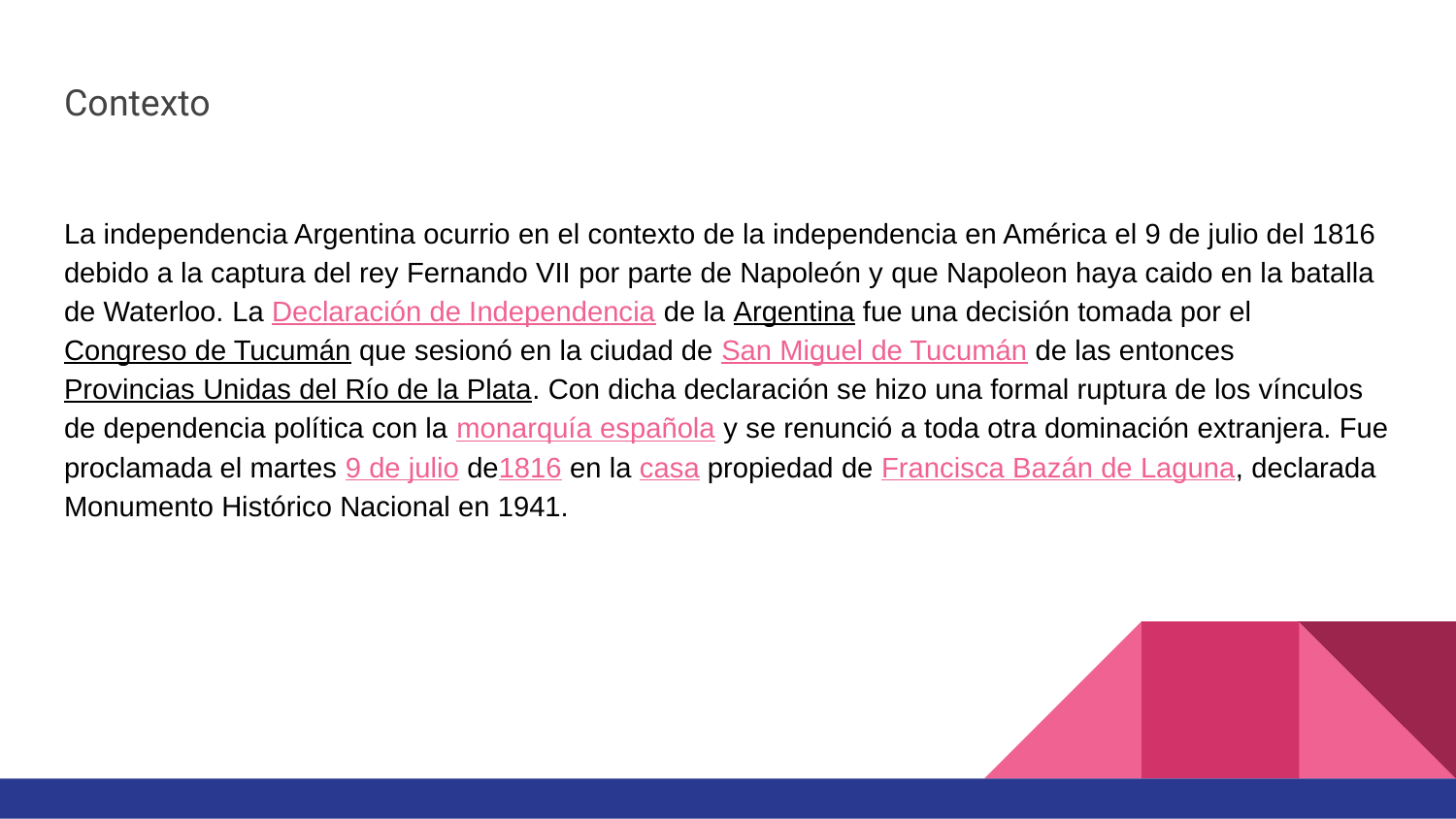

# Contexto
La independencia Argentina ocurrio en el contexto de la independencia en América el 9 de julio del 1816 debido a la captura del rey Fernando VII por parte de Napoleón y que Napoleon haya caido en la batalla de Waterloo. La Declaración de Independencia de la Argentina fue una decisión tomada por el Congreso de Tucumán que sesionó en la ciudad de San Miguel de Tucumán de las entonces Provincias Unidas del Río de la Plata. Con dicha declaración se hizo una formal ruptura de los vínculos de dependencia política con la monarquía española y se renunció a toda otra dominación extranjera. Fue proclamada el martes 9 de julio de1816 en la casa propiedad de Francisca Bazán de Laguna, declarada Monumento Histórico Nacional en 1941.